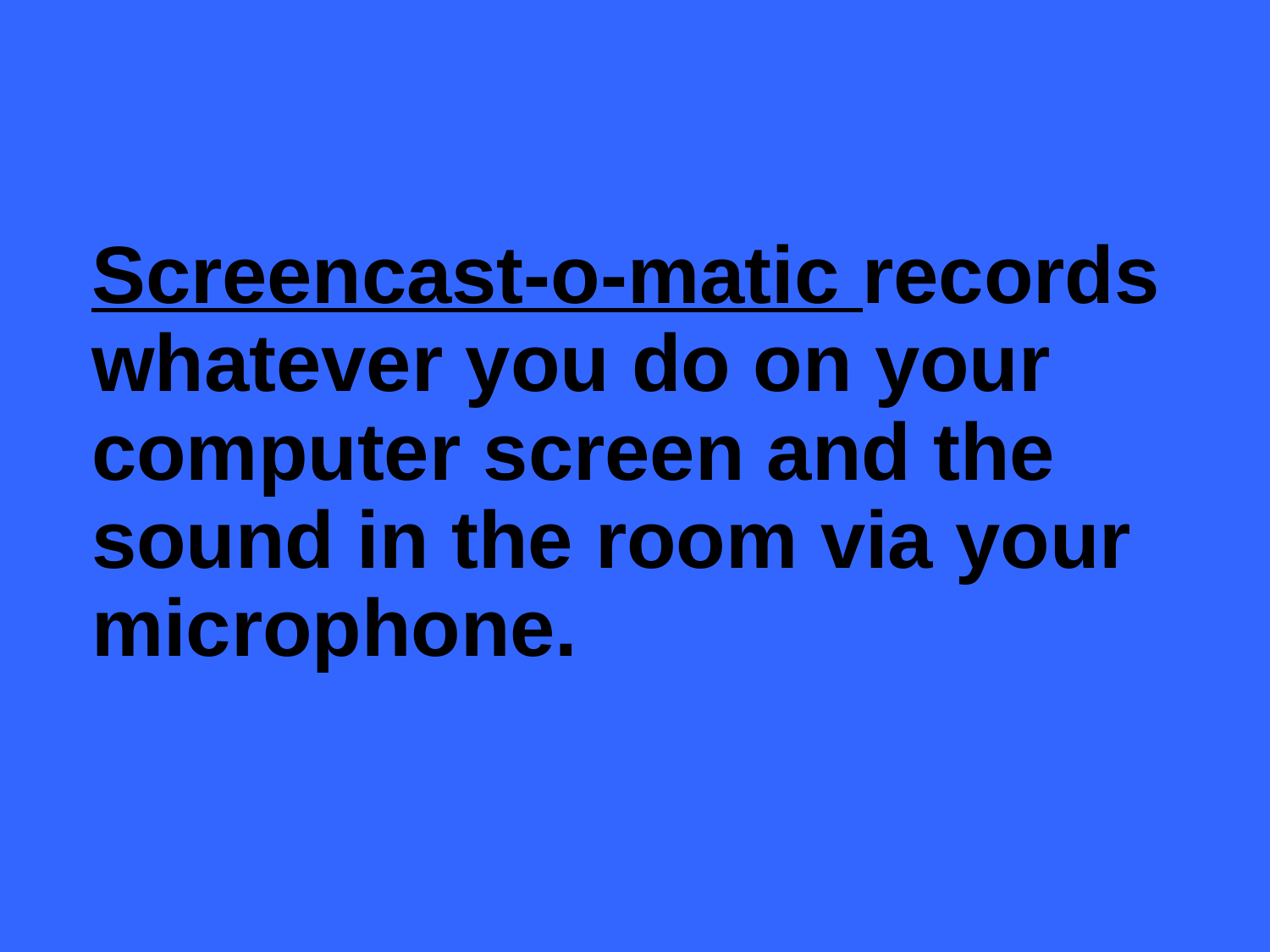

# Screencast-o-matic records whatever you do on your computer screen and the sound in the room via your microphone.